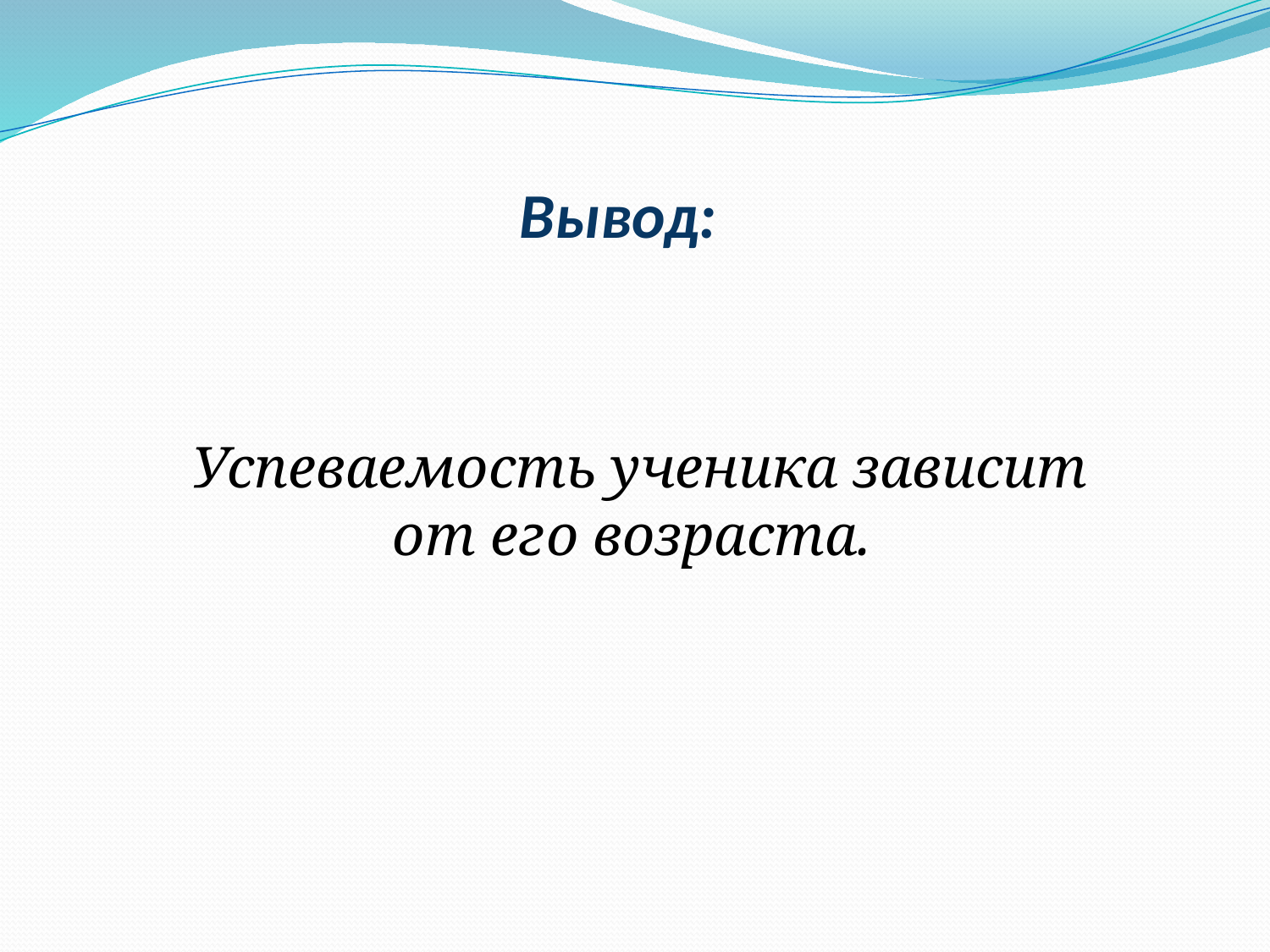

Вывод:
Успеваемость ученика зависит от его возраста.